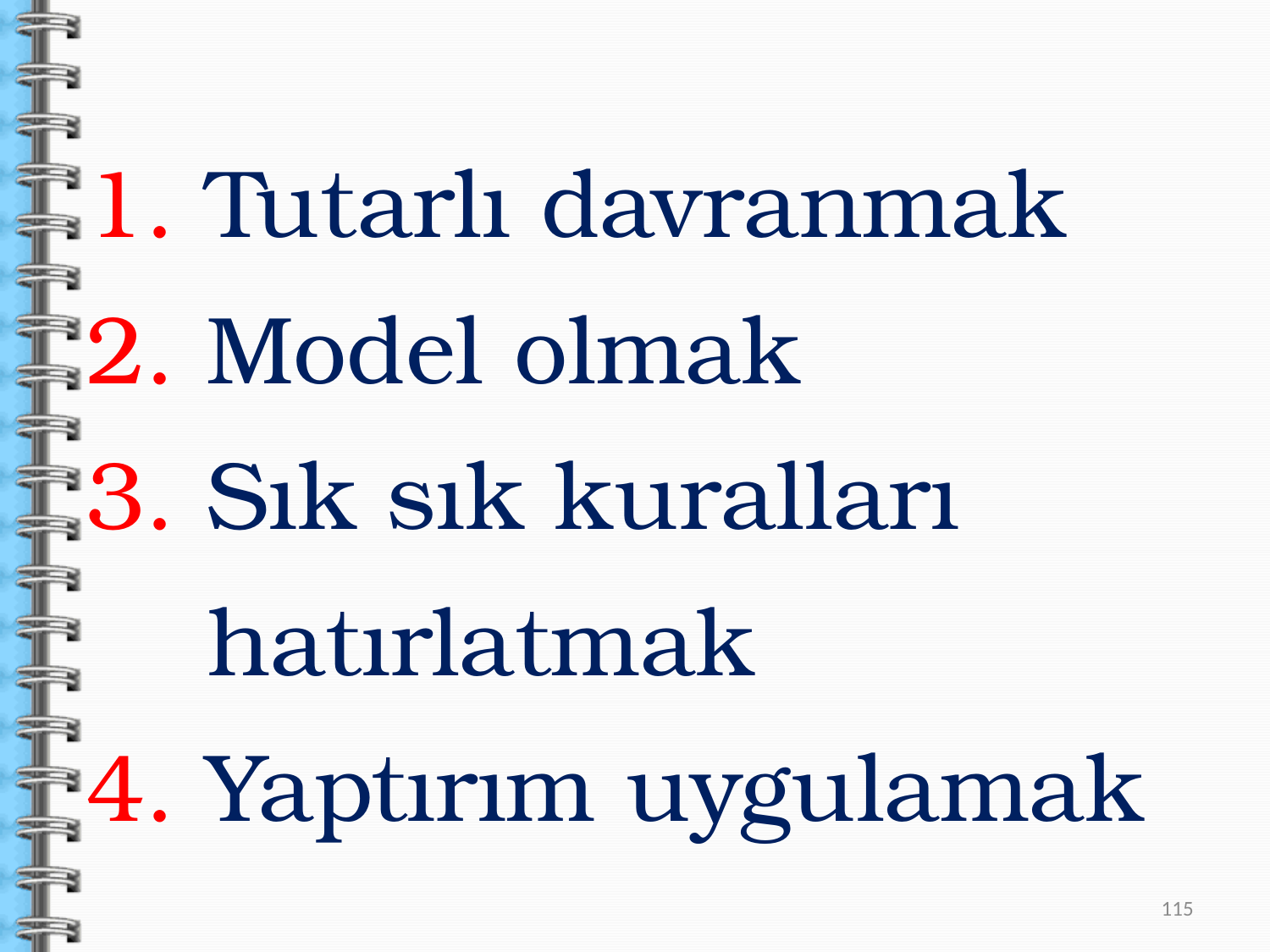

1. Tutarlı davranmak
2. Model olmak
3. Sık sık kuralları
    hatırlatmak
4. Yaptırım uygulamak
115